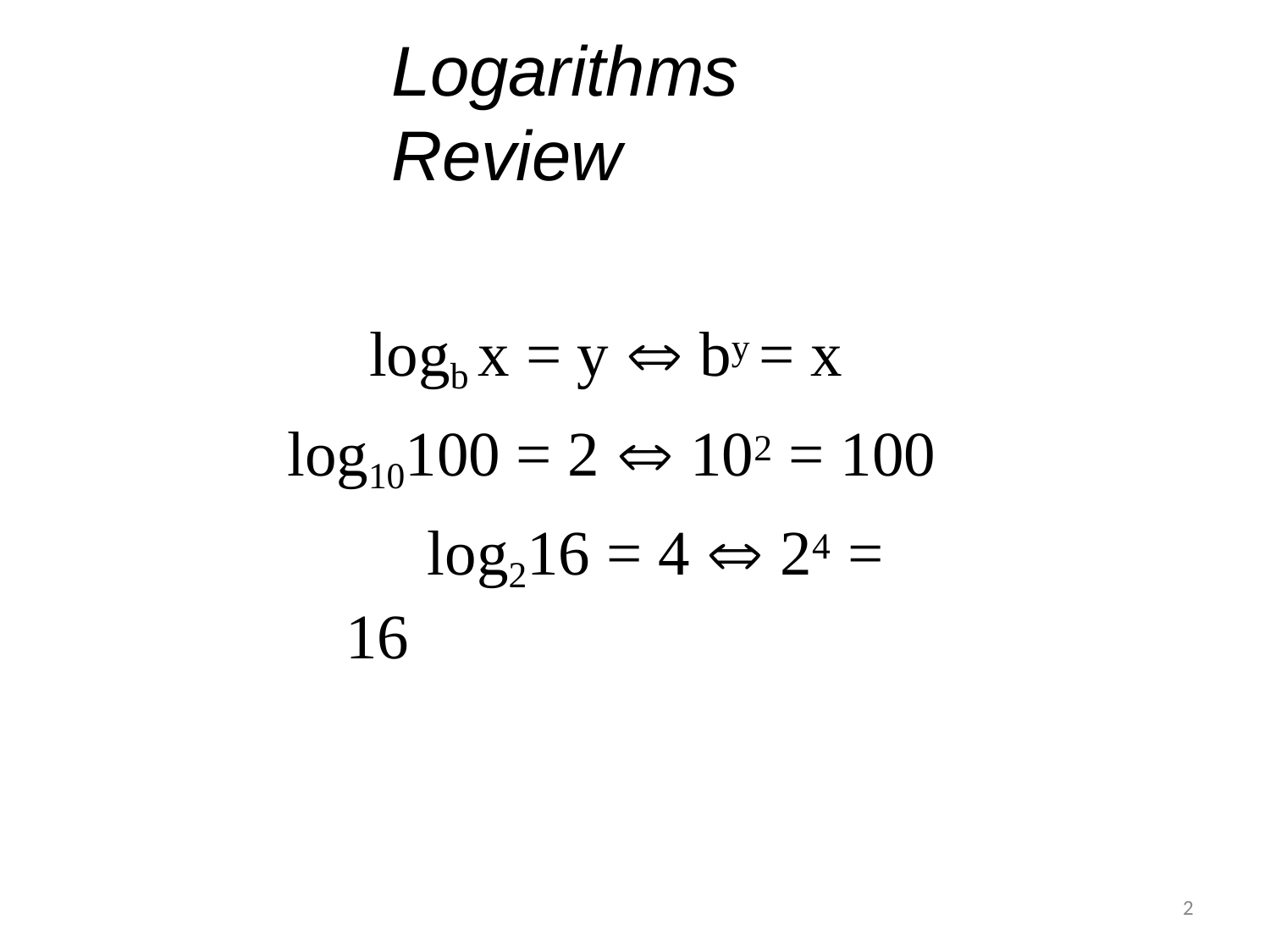

# Logarithms Review
logb x = y ⇔ by = x  log10100 = 2 ⇔ 102 = 100
log216 = 4 ⇔ 24 = 16
2